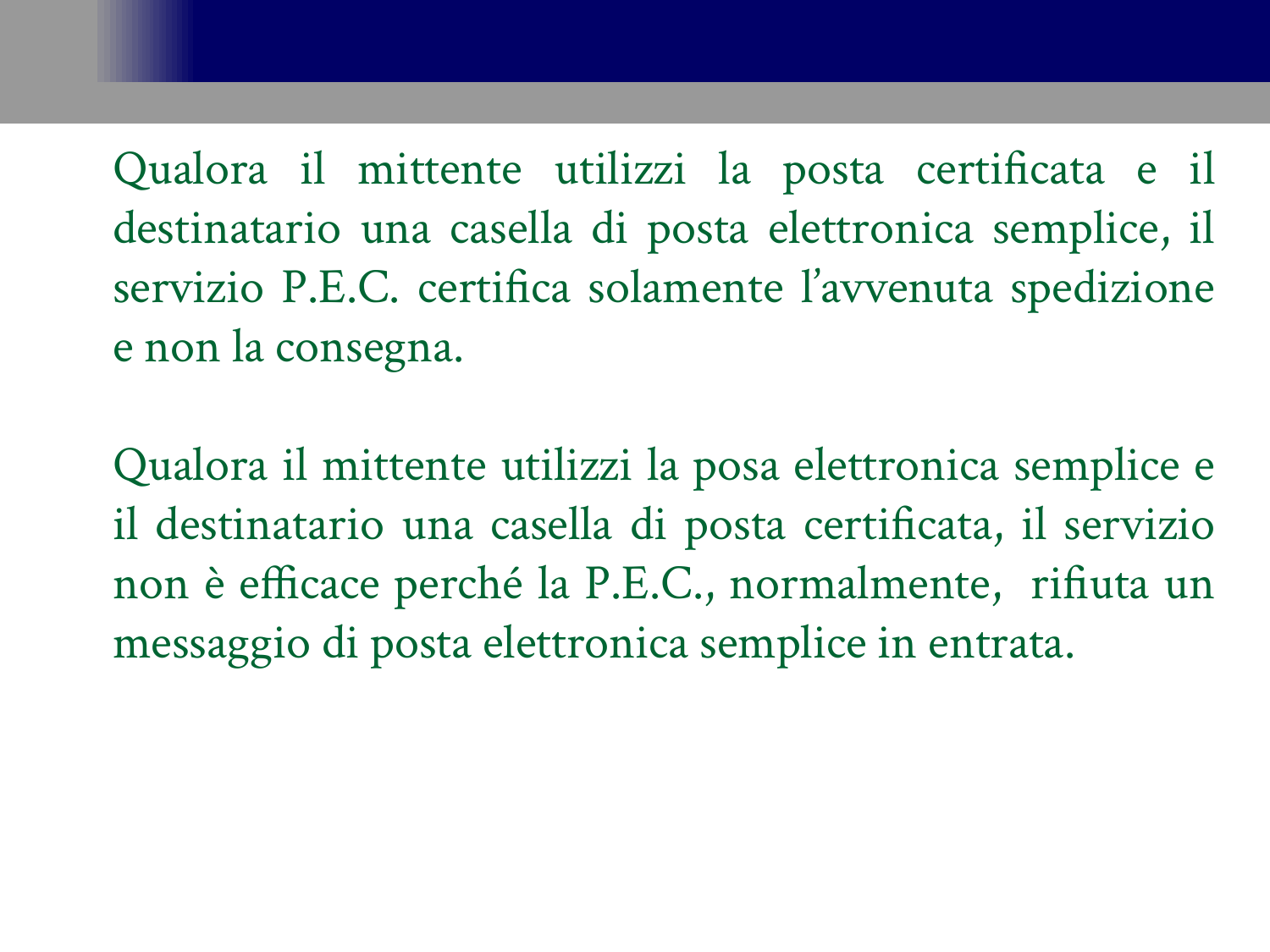

Qualora il mittente utilizzi la posta certificata e il destinatario una casella di posta elettronica semplice, il servizio P.E.C. certifica solamente l’avvenuta spedizione e non la consegna.

Qualora il mittente utilizzi la posa elettronica semplice e il destinatario una casella di posta certificata, il servizio non è efficace perché la P.E.C., normalmente,  rifiuta un messaggio di posta elettronica semplice in entrata.